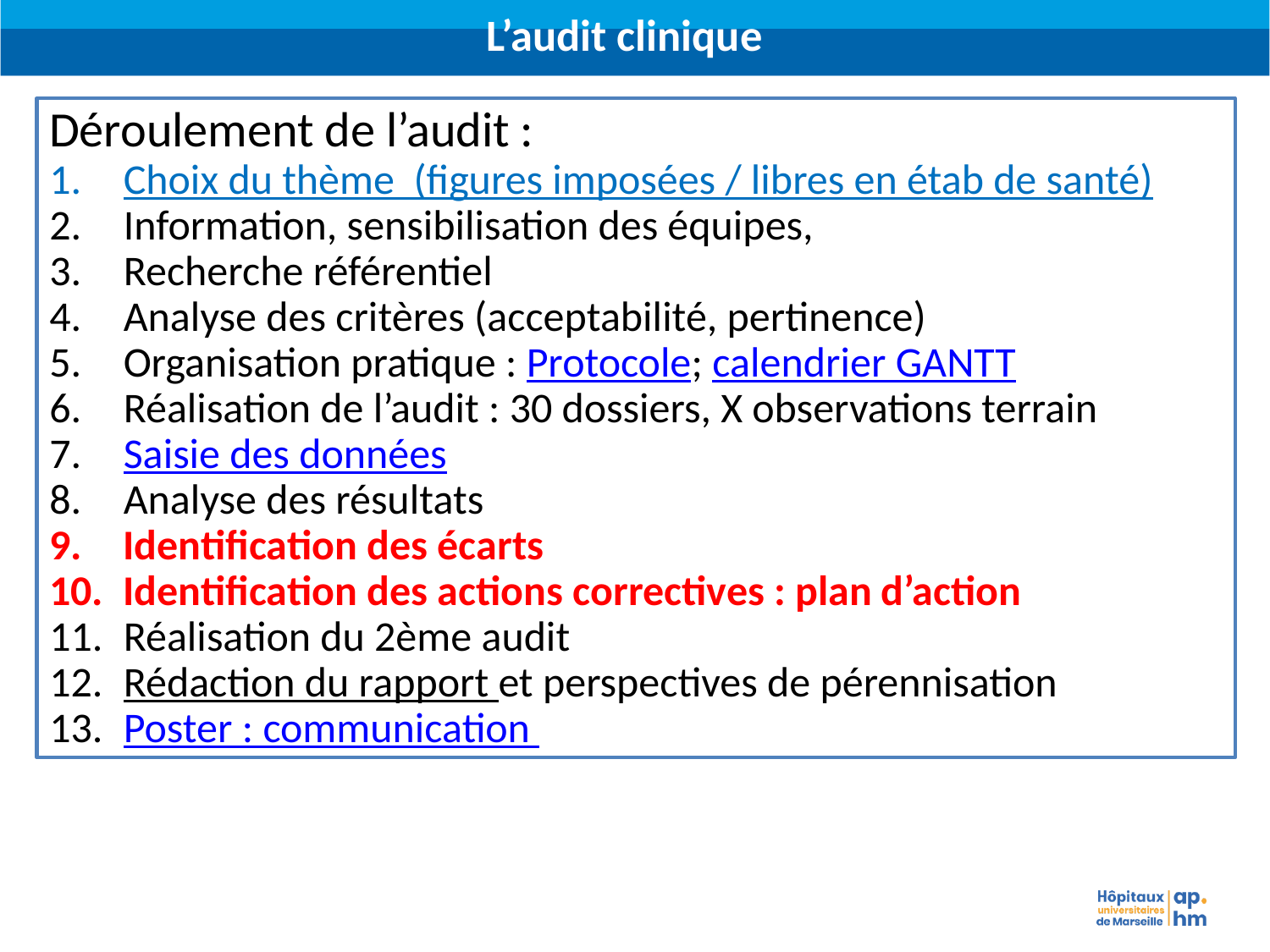

L’audit clinique
Déroulement de l’audit :
Choix du thème  (figures imposées / libres en étab de santé)
Information, sensibilisation des équipes,
Recherche référentiel
Analyse des critères (acceptabilité, pertinence)
Organisation pratique : Protocole; calendrier GANTT
Réalisation de l’audit : 30 dossiers, X observations terrain
Saisie des données
Analyse des résultats
Identification des écarts
Identification des actions correctives : plan d’action
Réalisation du 2ème audit
Rédaction du rapport et perspectives de pérennisation
Poster : communication